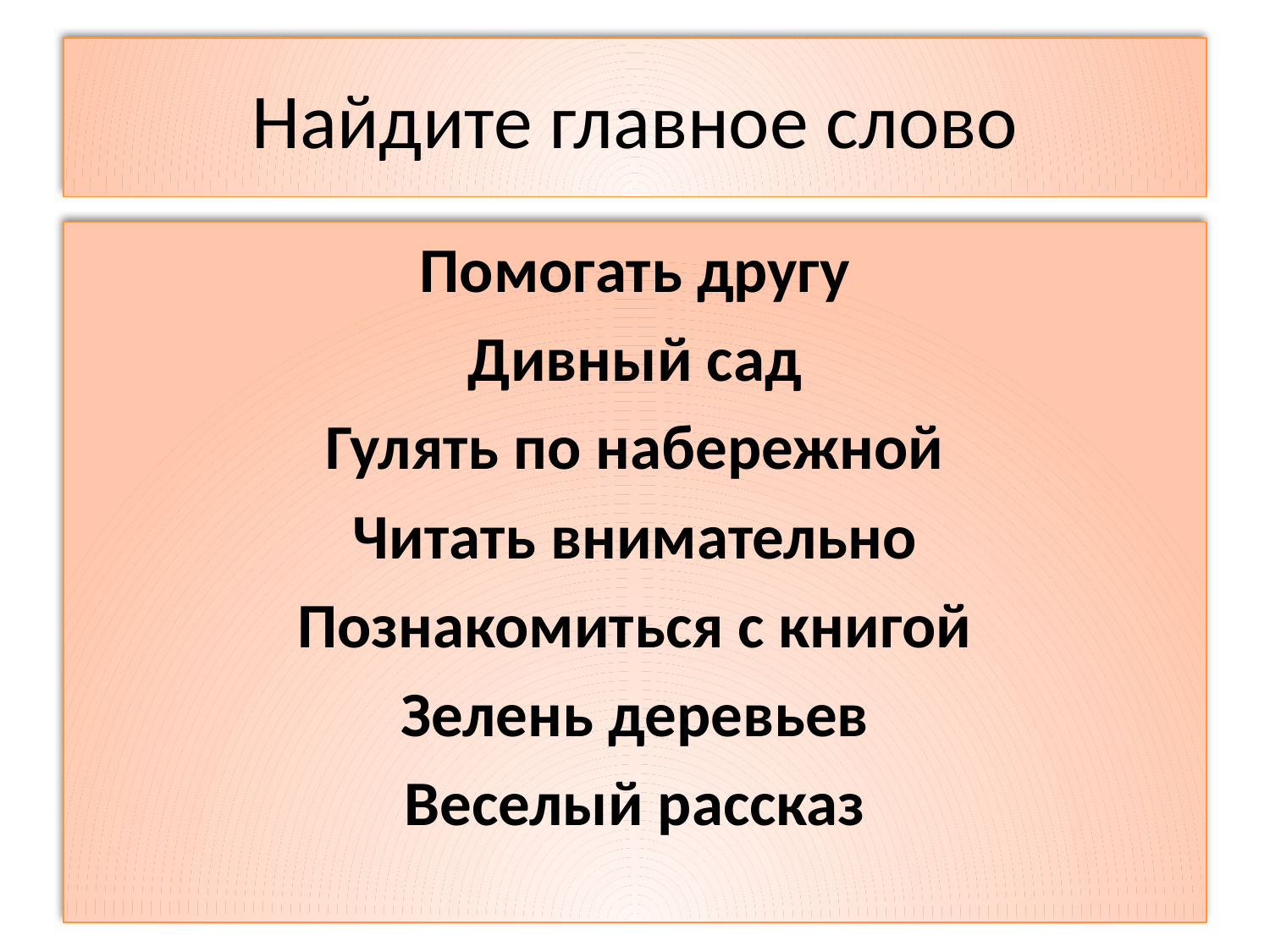

# Найдите главное слово
Помогать другу
Дивный сад
Гулять по набережной
Читать внимательно
Познакомиться с книгой
Зелень деревьев
Веселый рассказ